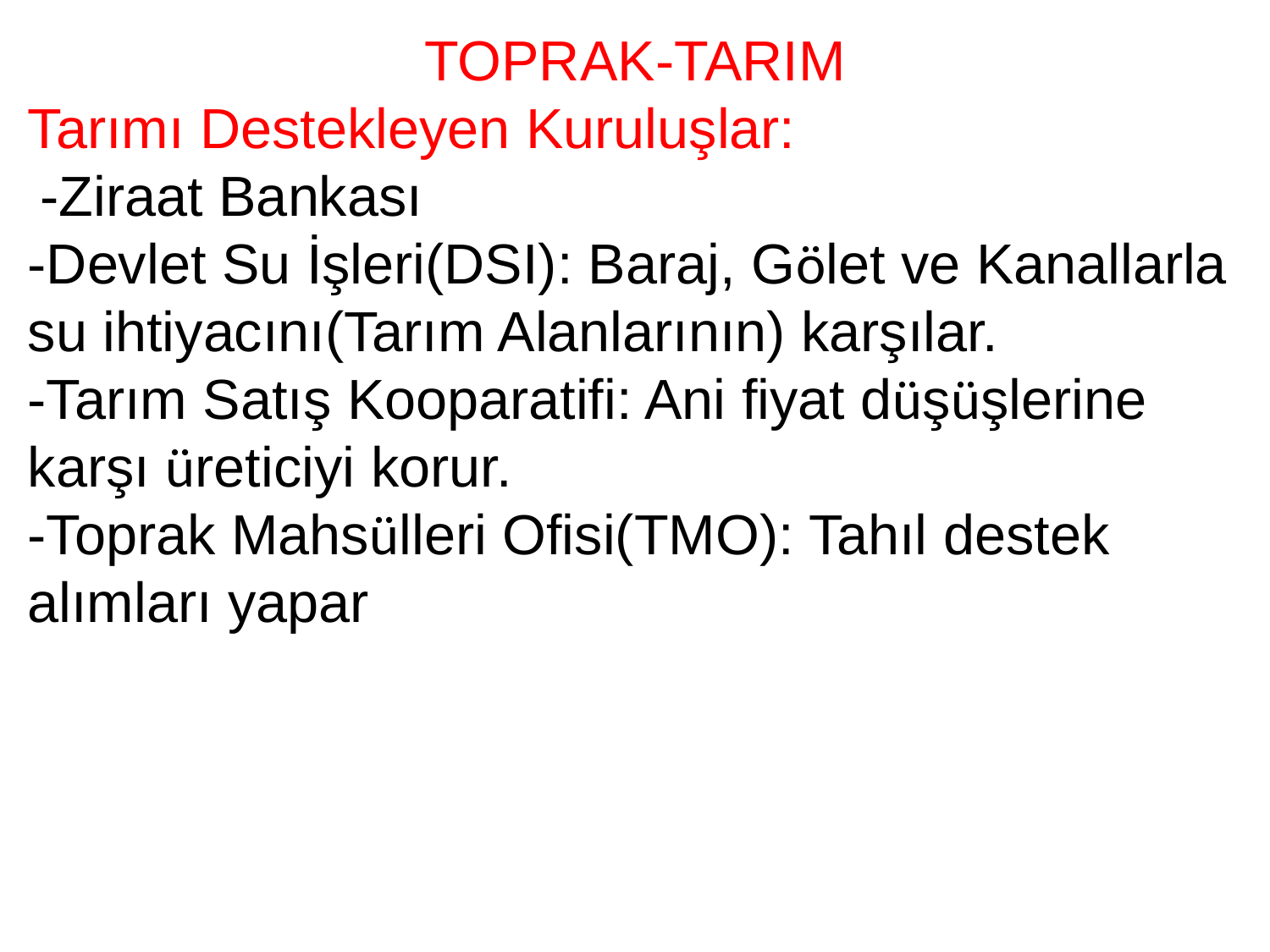

TOPRAK-TARIM
Tarımı Destekleyen Kuruluşlar:
 -Ziraat Bankası
-Devlet Su İşleri(DSI): Baraj, Gölet ve Kanallarla su ihtiyacını(Tarım Alanlarının) karşılar.
-Tarım Satış Kooparatifi: Ani fiyat düşüşlerine karşı üreticiyi korur.
-Toprak Mahsülleri Ofisi(TMO): Tahıl destek alımları yapar